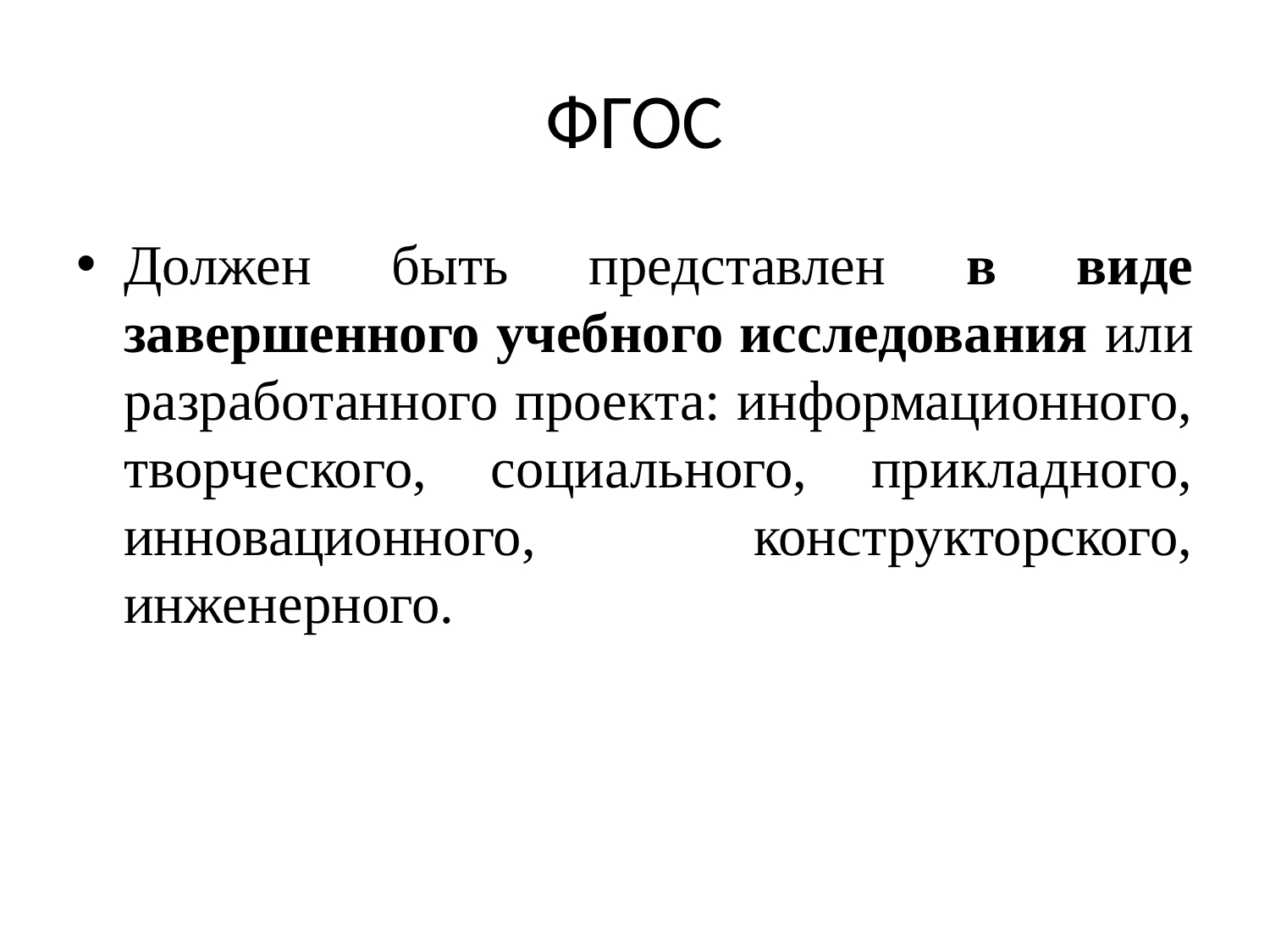

# ФГОС
Должен быть представлен в виде завершенного учебного исследования или разработанного проекта: информационного, творческого, социального, прикладного, инновационного, конструкторского, инженерного.